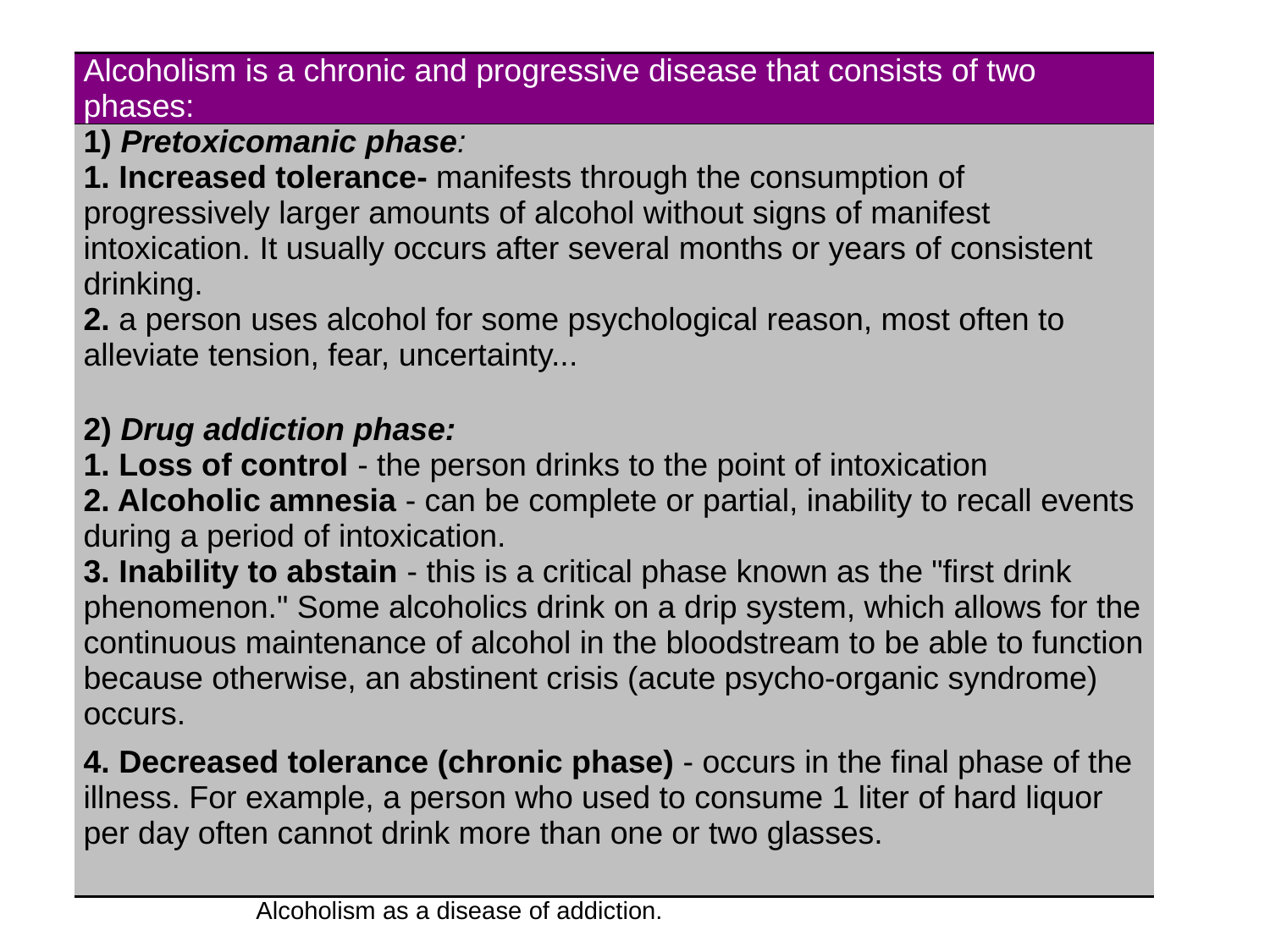

| Alcoholism is a chronic and progressive disease that consists of two phases: |
| --- |
| 1) Pretoxicomanic phase: |
| 1. Increased tolerance- manifests through the consumption of progressively larger amounts of alcohol without signs of manifest intoxication. It usually occurs after several months or years of consistent drinking. |
| 2. a person uses alcohol for some psychological reason, most often to alleviate tension, fear, uncertainty... |
| 2) Drug addiction phase: |
| 1. Loss of control - the person drinks to the point of intoxication |
| 2. Alcoholic amnesia - can be complete or partial, inability to recall events during a period of intoxication. |
| 3. Inability to abstain - this is a critical phase known as the "first drink phenomenon." Some alcoholics drink on a drip system, which allows for the continuous maintenance of alcohol in the bloodstream to be able to function because otherwise, an abstinent crisis (acute psycho-organic syndrome) occurs. |
| 4. Decreased tolerance (chronic phase) - occurs in the final phase of the illness. For example, a person who used to consume 1 liter of hard liquor per day often cannot drink more than one or two glasses. |
#
Alcoholism as a disease of addiction.